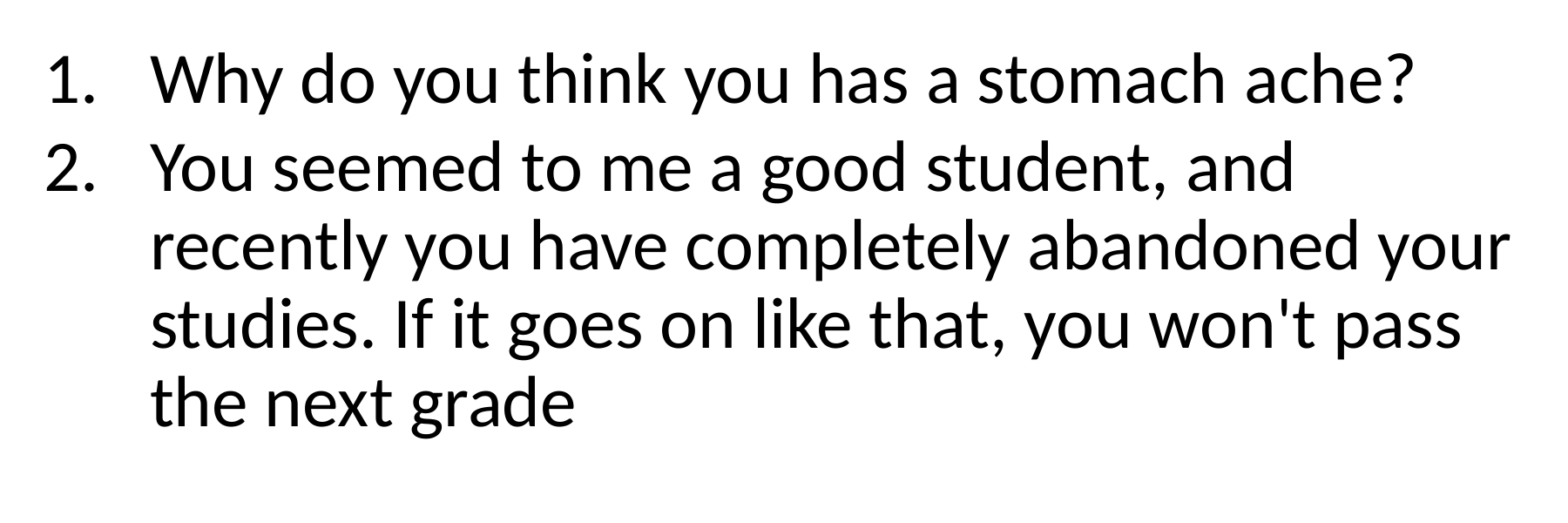

Why do you think you has a stomach ache?
You seemed to me a good student, and recently you have completely abandoned your studies. If it goes on like that, you won't pass the next grade